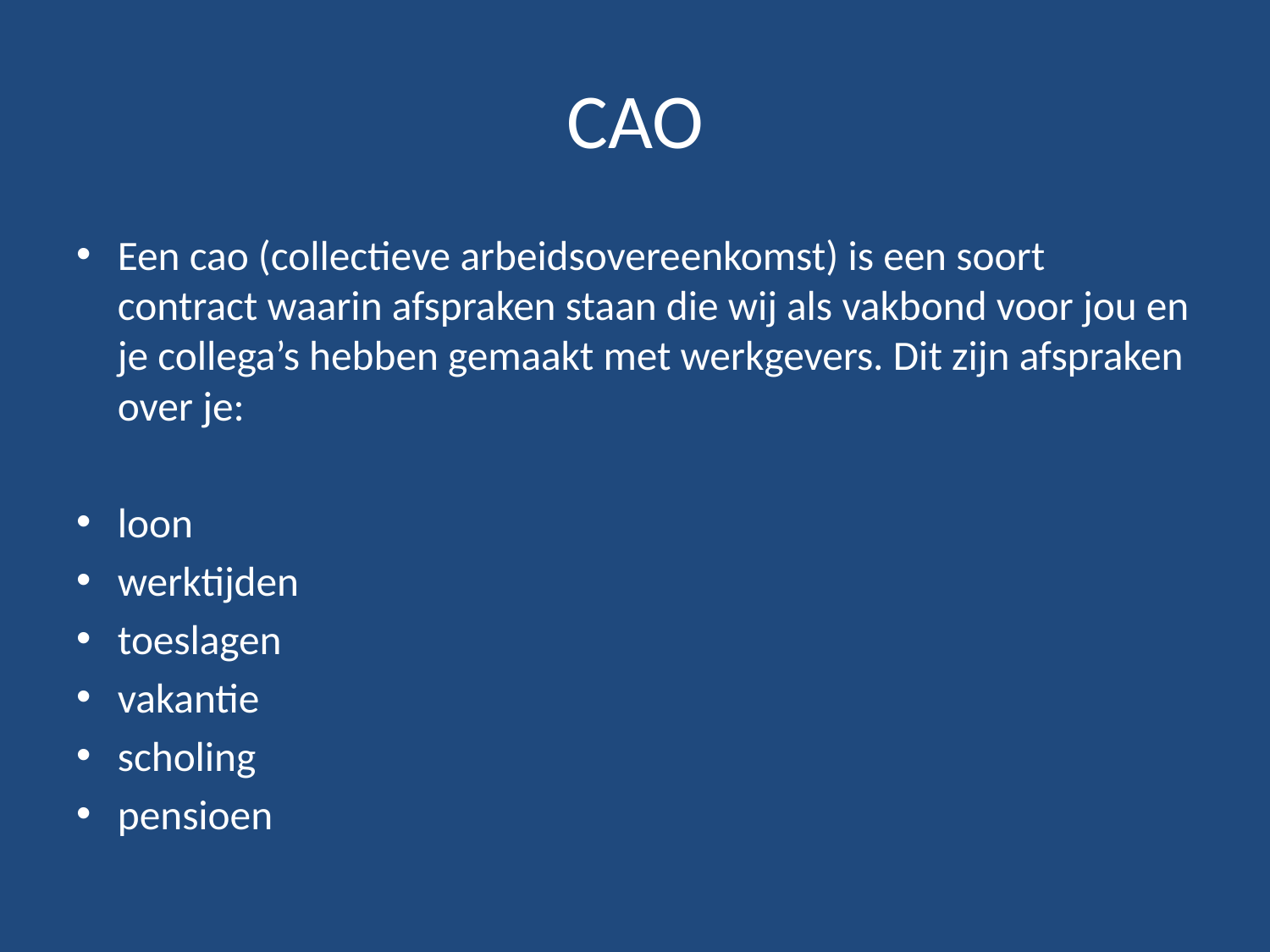

# CAO
Een cao (collectieve arbeidsovereenkomst) is een soort contract waarin afspraken staan die wij als vakbond voor jou en je collega’s hebben gemaakt met werkgevers. Dit zijn afspraken over je:

loon
werktijden
toeslagen
vakantie
scholing
pensioen